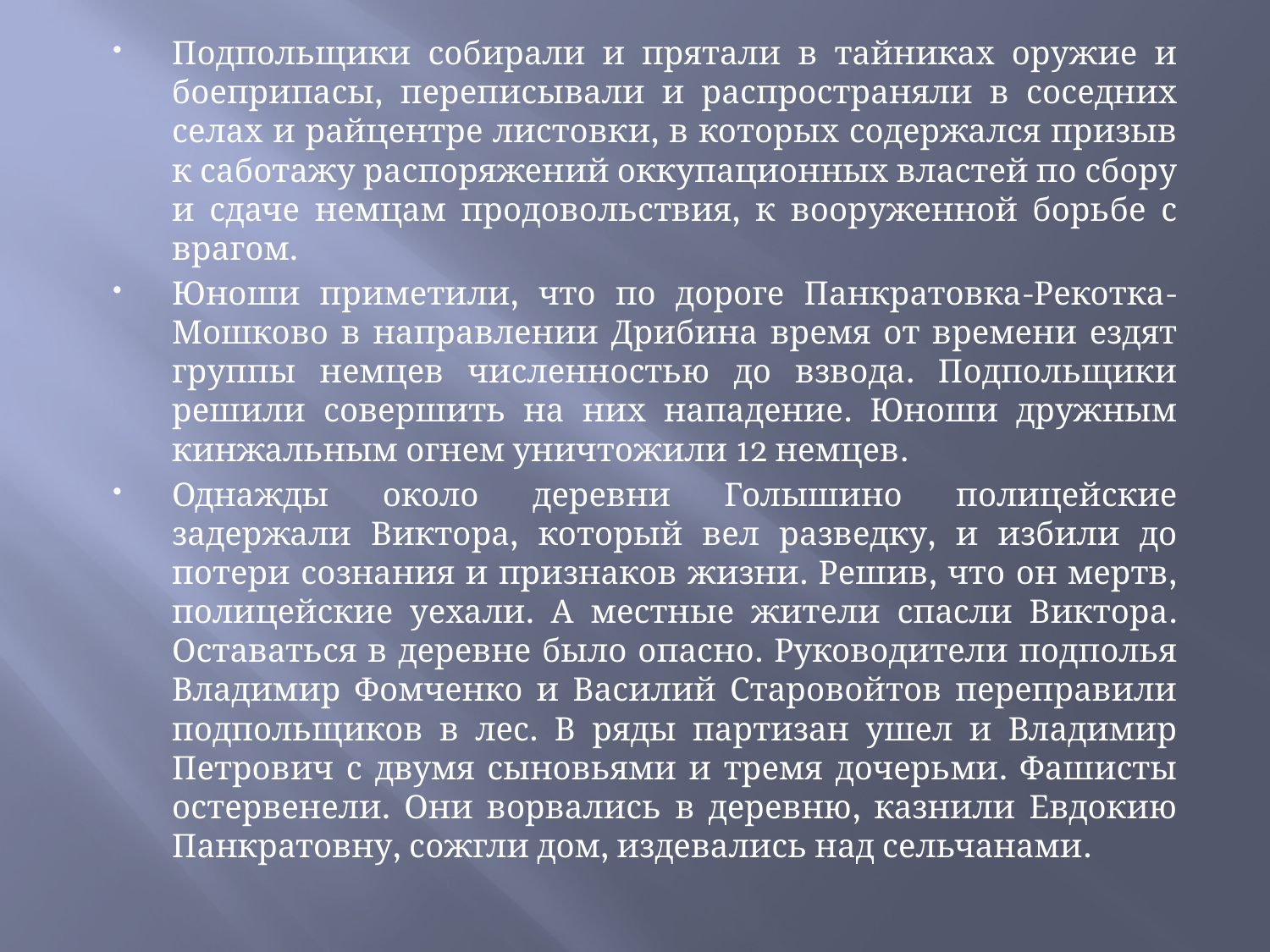

Подпольщики собирали и прятали в тайниках оружие и боеприпасы, переписывали и распространяли в соседних селах и райцентре листовки, в которых содержался призыв к саботажу распоряжений оккупационных властей по сбору и сдаче немцам продовольствия, к вооруженной борьбе с врагом.
Юноши приметили, что по дороге Панкратовка-Рекотка-Мошково в направлении Дрибина время от времени ездят группы немцев численностью до взвода. Подпольщики решили совершить на них нападение. Юноши дружным кинжальным огнем уничтожили 12 немцев.
Однажды около деревни Голышино полицейские задержали Виктора, который вел разведку, и избили до потери сознания и признаков жизни. Решив, что он мертв, полицейские уехали. А местные жители спасли Виктора. Оставаться в деревне было опасно. Руководители подполья Владимир Фомченко и Василий Старовойтов переправили подпольщиков в лес. В ряды партизан ушел и Владимир Петрович с двумя сыновьями и тремя дочерьми. Фашисты остервенели. Они ворвались в деревню, казнили Евдокию Панкратовну, сожгли дом, издевались над сельчанами.